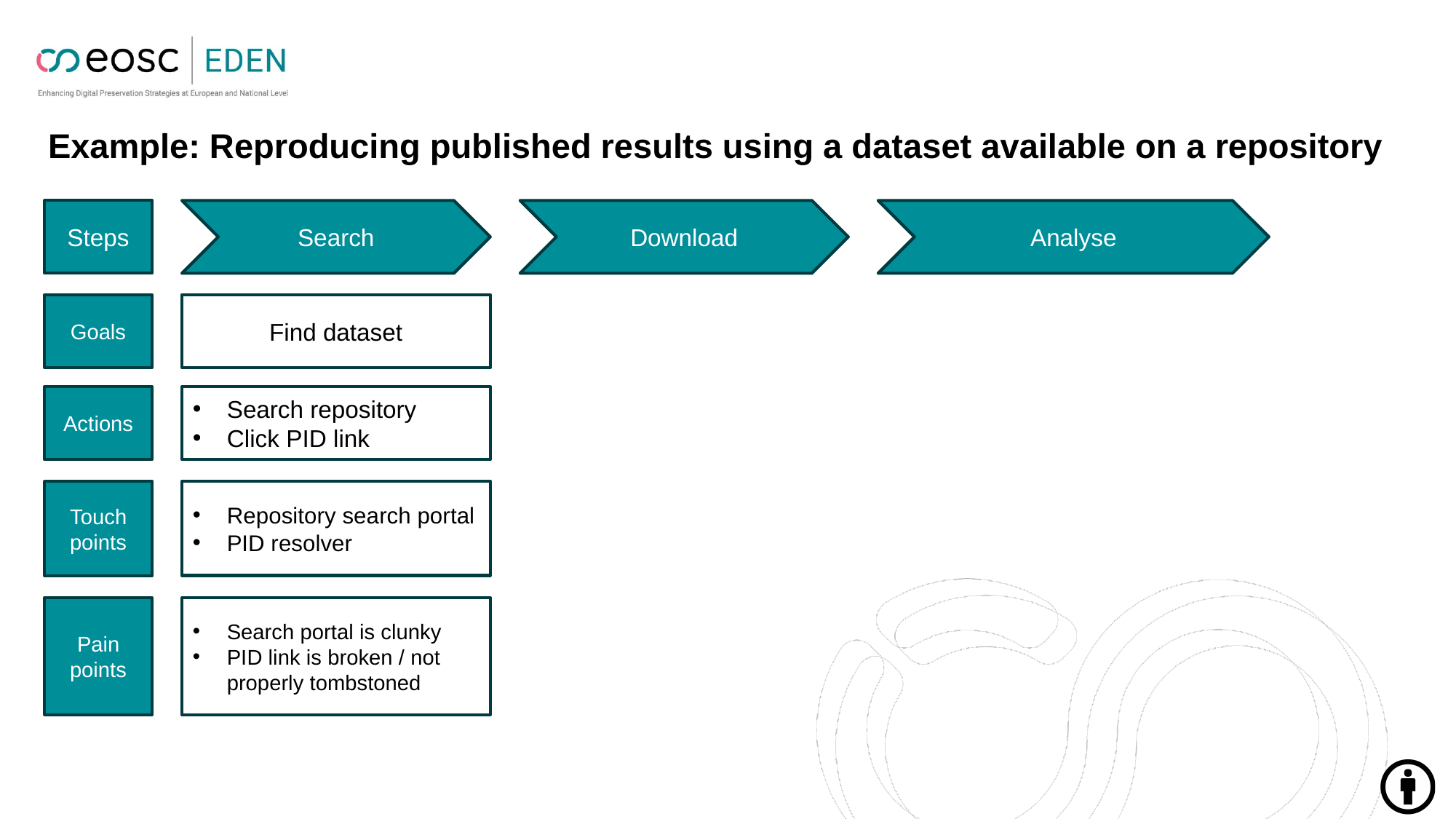

# Example: Reproducing published results using a dataset available on a repository
Steps
Search
Download
Analyse
Find dataset
Goals
Actions
Search repository
Click PID link
Repository search portal
PID resolver
Touch
points
Search portal is clunky
PID link is broken / not properly tombstoned
Pain
points